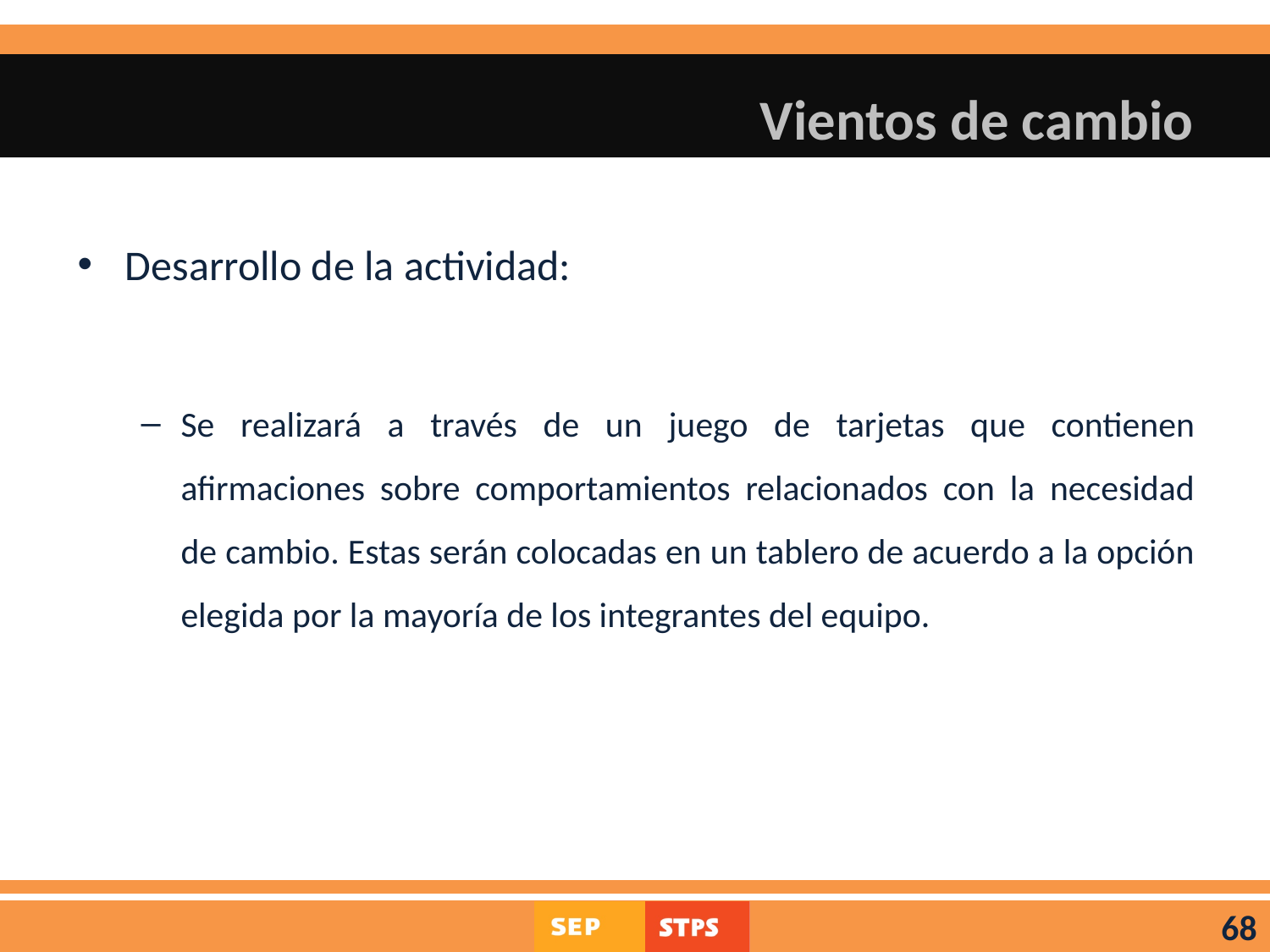

# Vientos de cambio
Desarrollo de la actividad:

Se realizará a través de un juego de tarjetas que contienen afirmaciones sobre comportamientos relacionados con la necesidad de cambio. Estas serán colocadas en un tablero de acuerdo a la opción elegida por la mayoría de los integrantes del equipo.

68